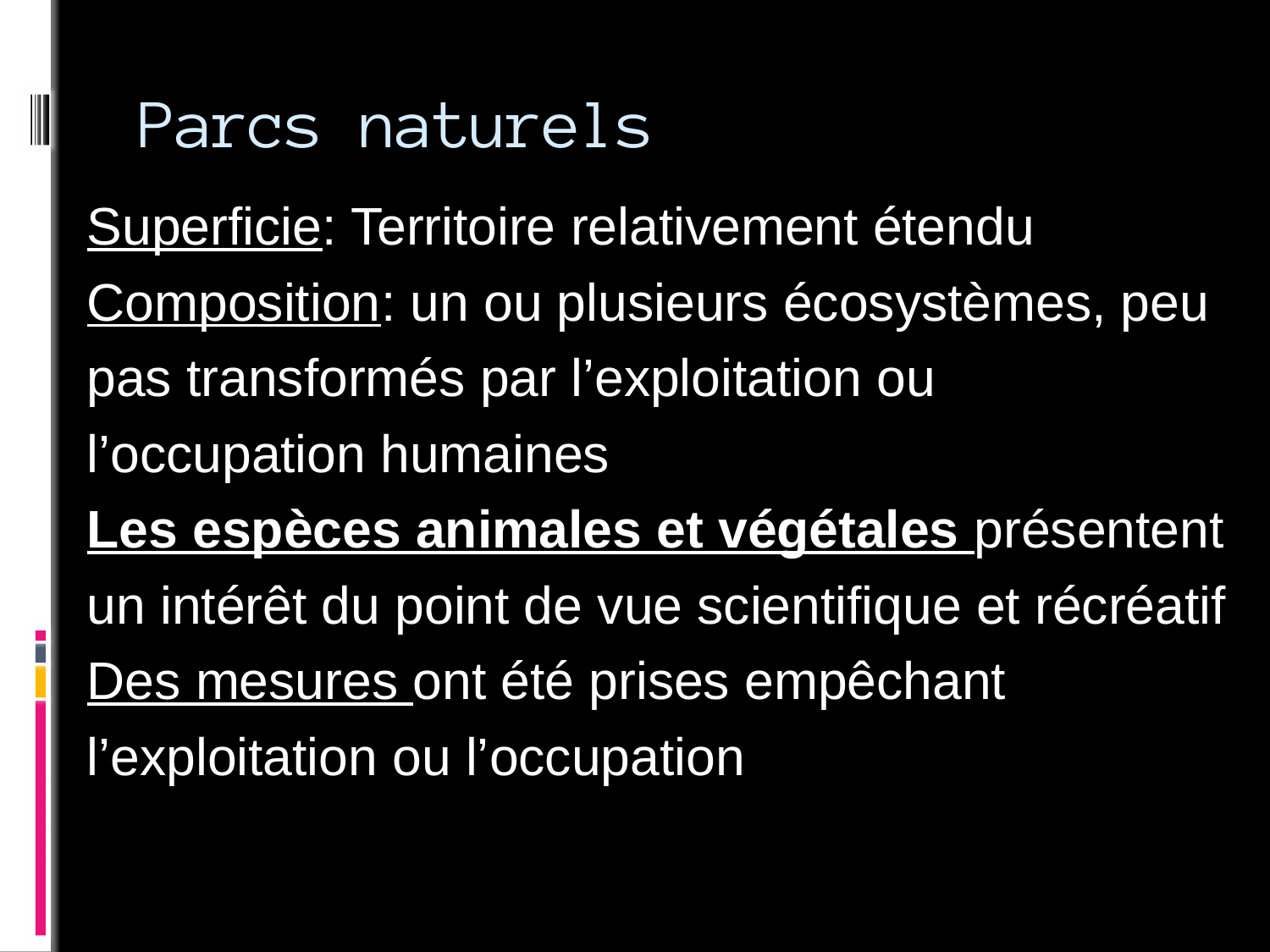

# Parcs naturels
Superficie: Territoire relativement étendu
Composition: un ou plusieurs écosystèmes, peu
pas transformés par l’exploitation ou
l’occupation humaines
Les espèces animales et végétales présentent
un intérêt du point de vue scientifique et récréatif
Des mesures ont été prises empêchant
l’exploitation ou l’occupation